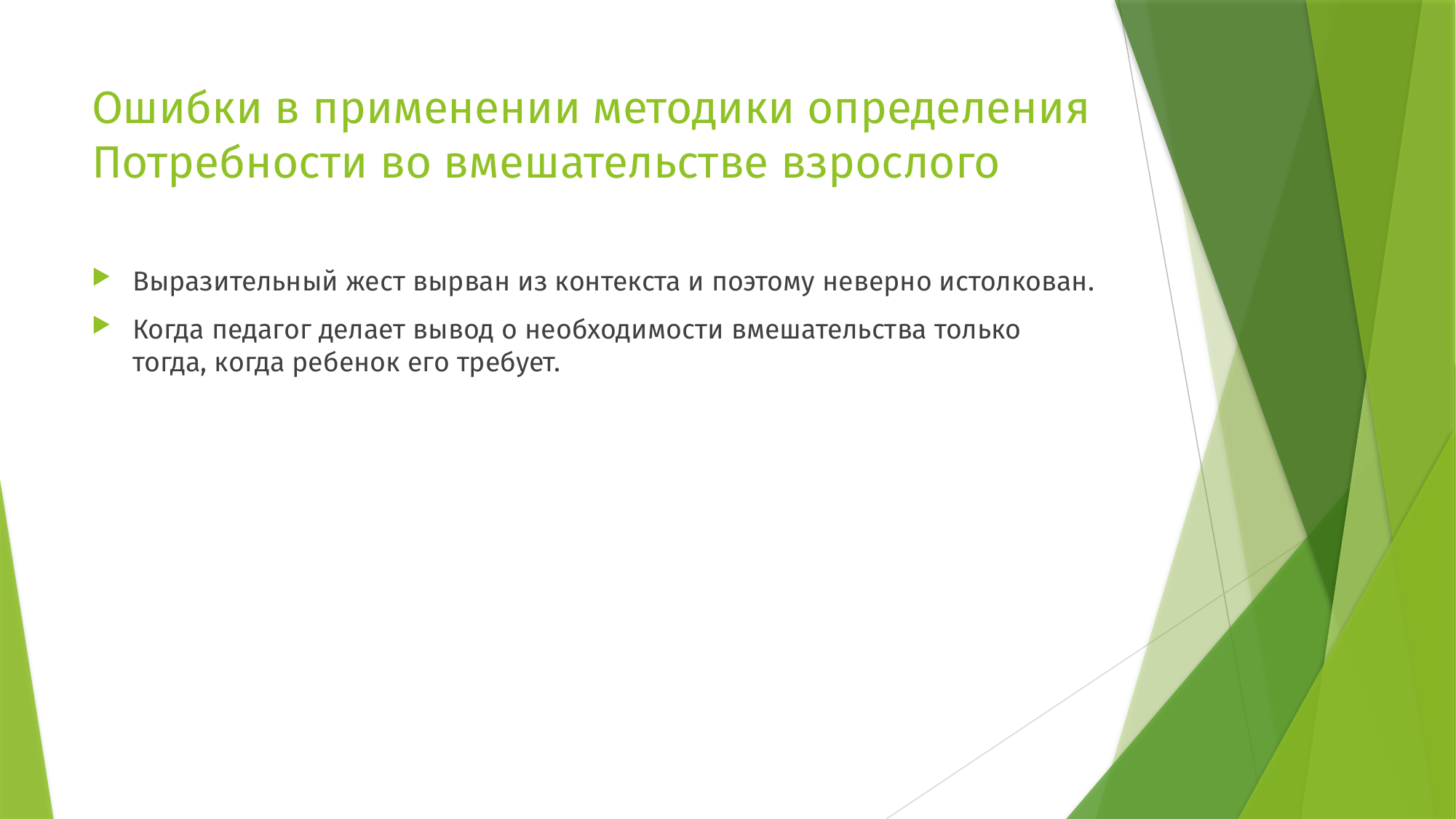

# Ошибки в применении методики определения Потребности во вмешательстве взрослого
Выразительный жест вырван из контекста и поэтому неверно истолкован.
Когда педагог делает вывод о необходимости вмешательства только тогда, когда ребенок его требует.